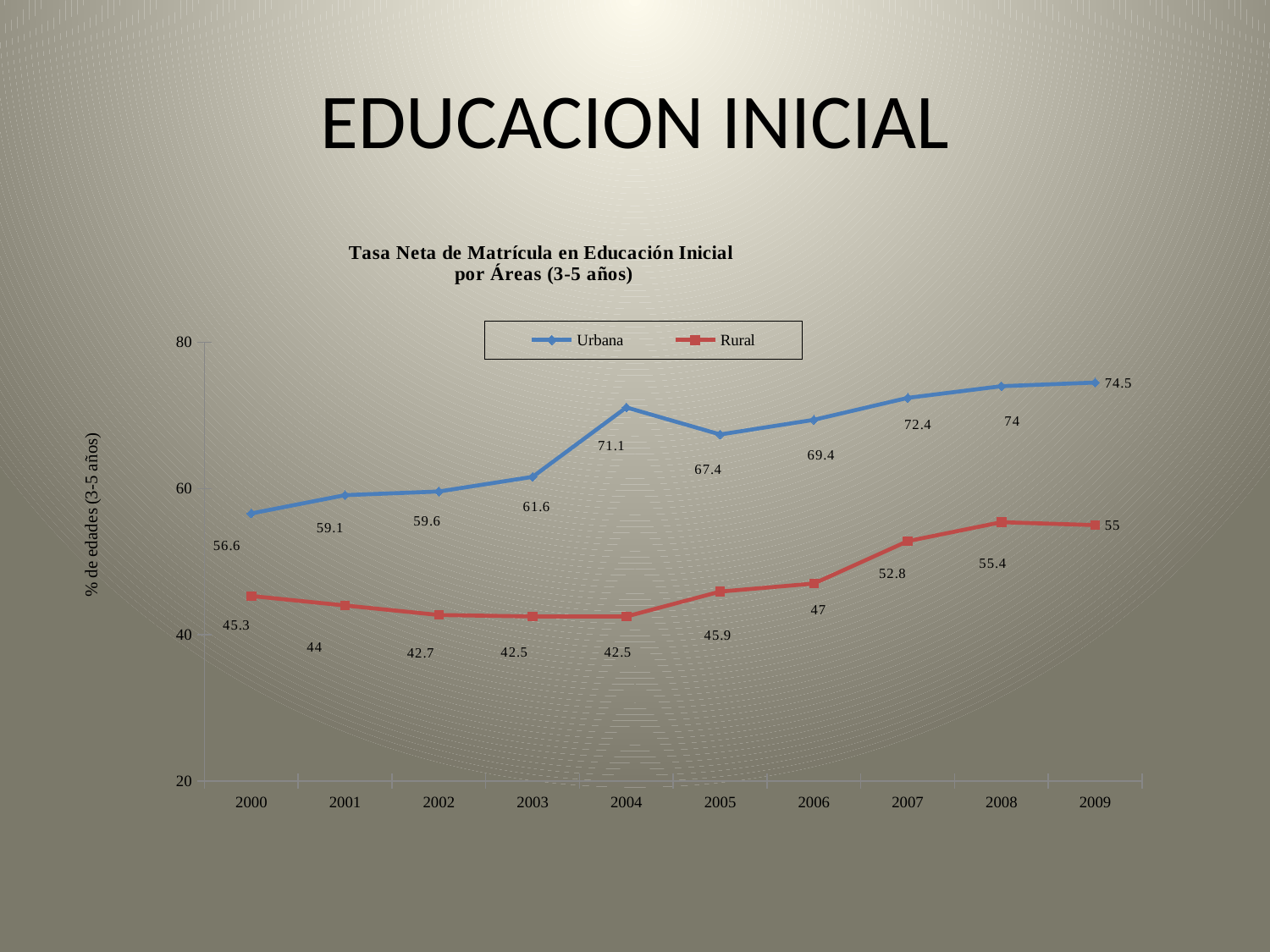

# EDUCACION INICIAL

### Chart: Tasa Neta de Matrícula en Educación Inicial
por Áreas (3-5 años)

| Category |  |  |
|---|---|---|
| 2000 | 56.6 | 45.3 |
| 2001 | 59.1 | 44.0 |
| 2002 | 59.6 | 42.7 |
| 2003 | 61.6 | 42.5 |
| 2004 | 71.1 | 42.5 |
| 2005 | 67.4 | 45.9 |
| 2006 | 69.4 | 47.0 |
| 2007 | 72.4 | 52.8 |
| 2008 | 74.0 | 55.4 |
| 2009 | 74.5 | 55.0 |